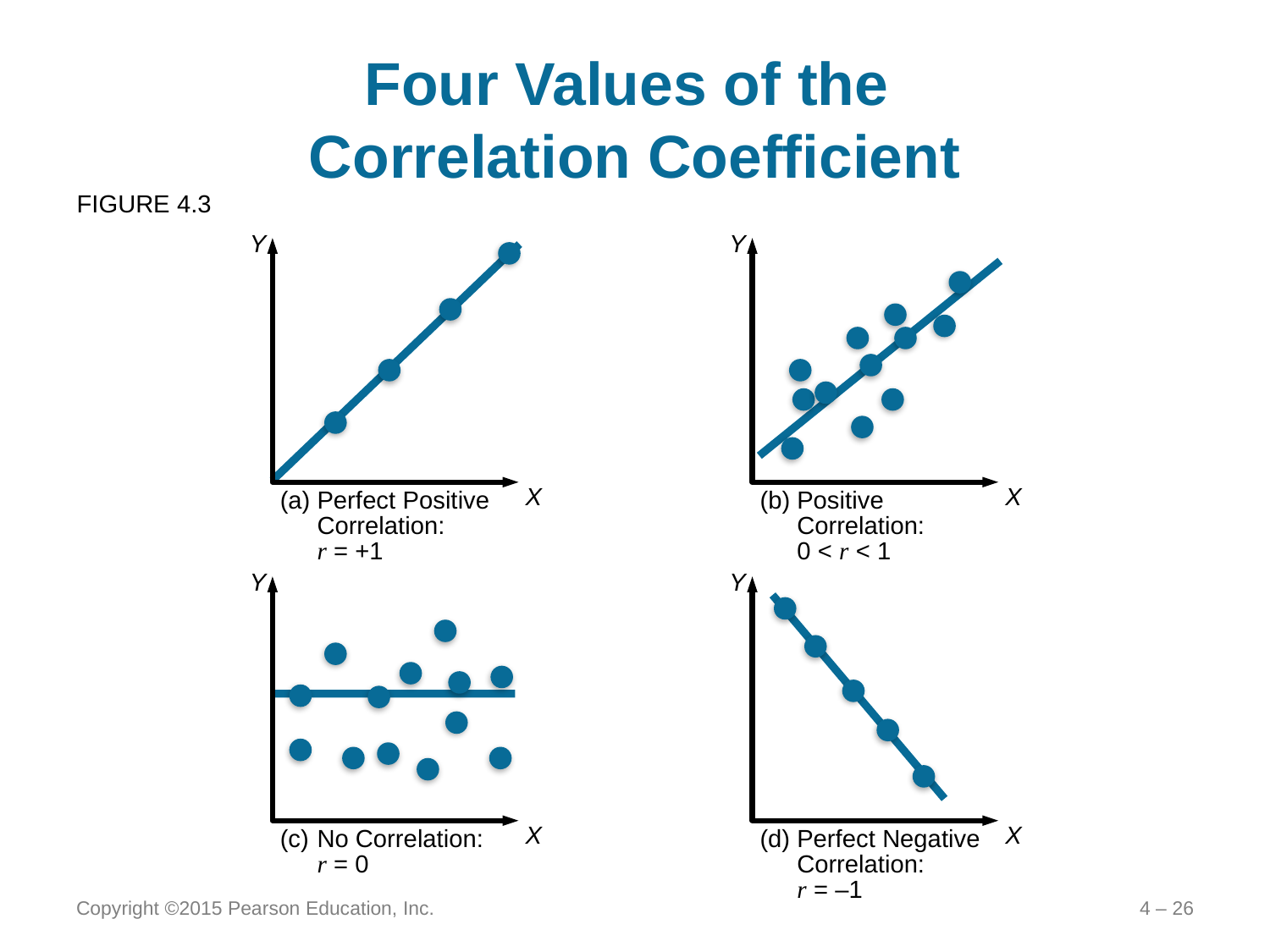

# Four Values of the Correlation Coefficient
FIGURE 4.3
Y

X
(a)	Perfect Positive
Correlation:
r = +1
Y

X
(b)	Positive
Correlation:
0 < r < 1

Y

X
(c)	No Correlation:
r = 0
Y

X
(d)	Perfect Negative Correlation:
r = –1

Copyright ©2015 Pearson Education, Inc.
4 – 26